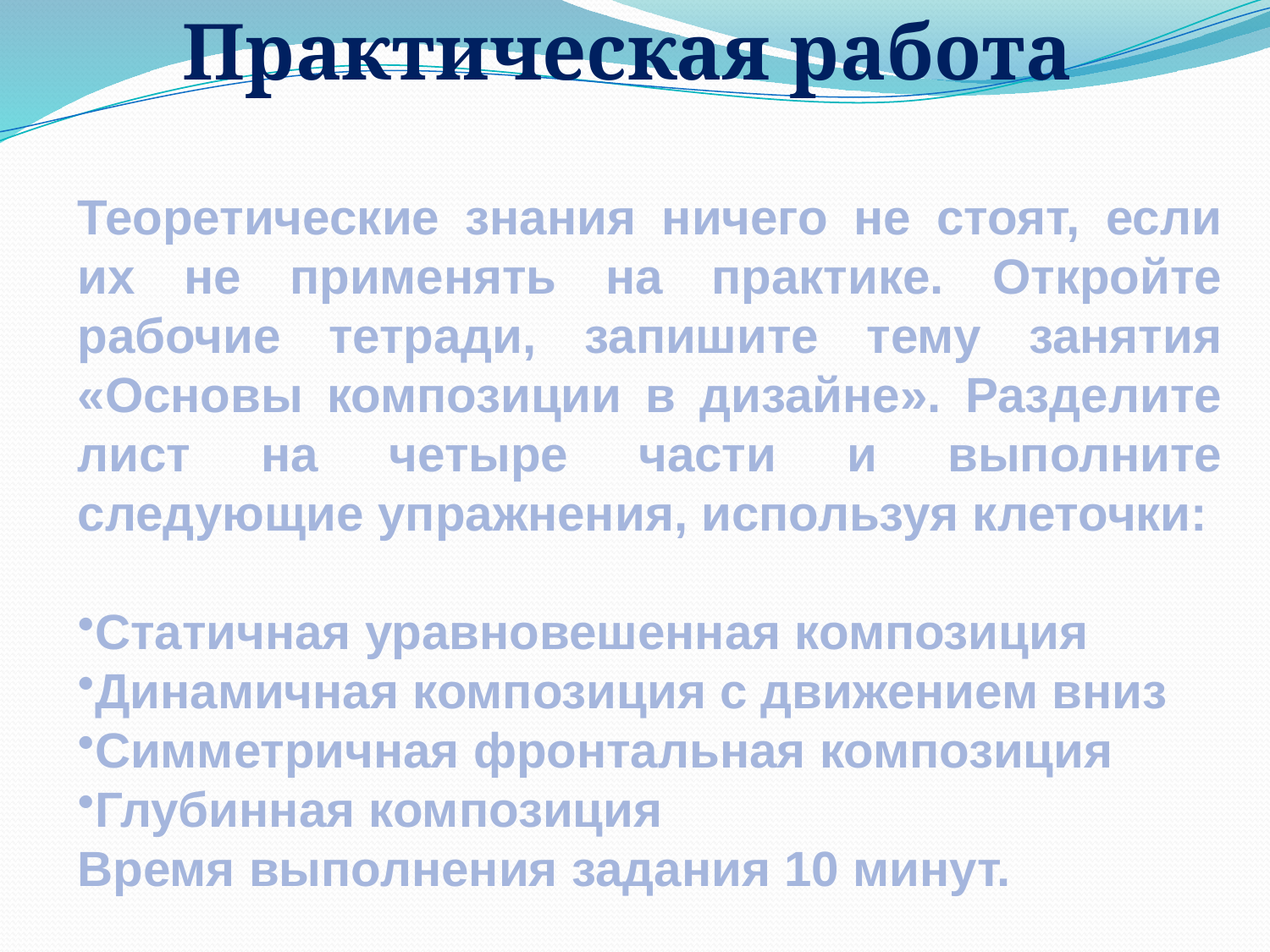

Практическая работа
Теоретические знания ничего не стоят, если их не применять на практике. Откройте рабочие тетради, запишите тему занятия «Основы композиции в дизайне». Разделите лист на четыре части и выполните следующие упражнения, используя клеточки:

Статичная уравновешенная композиция
Динамичная композиция с движением вниз
Симметричная фронтальная композиция
Глубинная композиция
Время выполнения задания 10 минут.